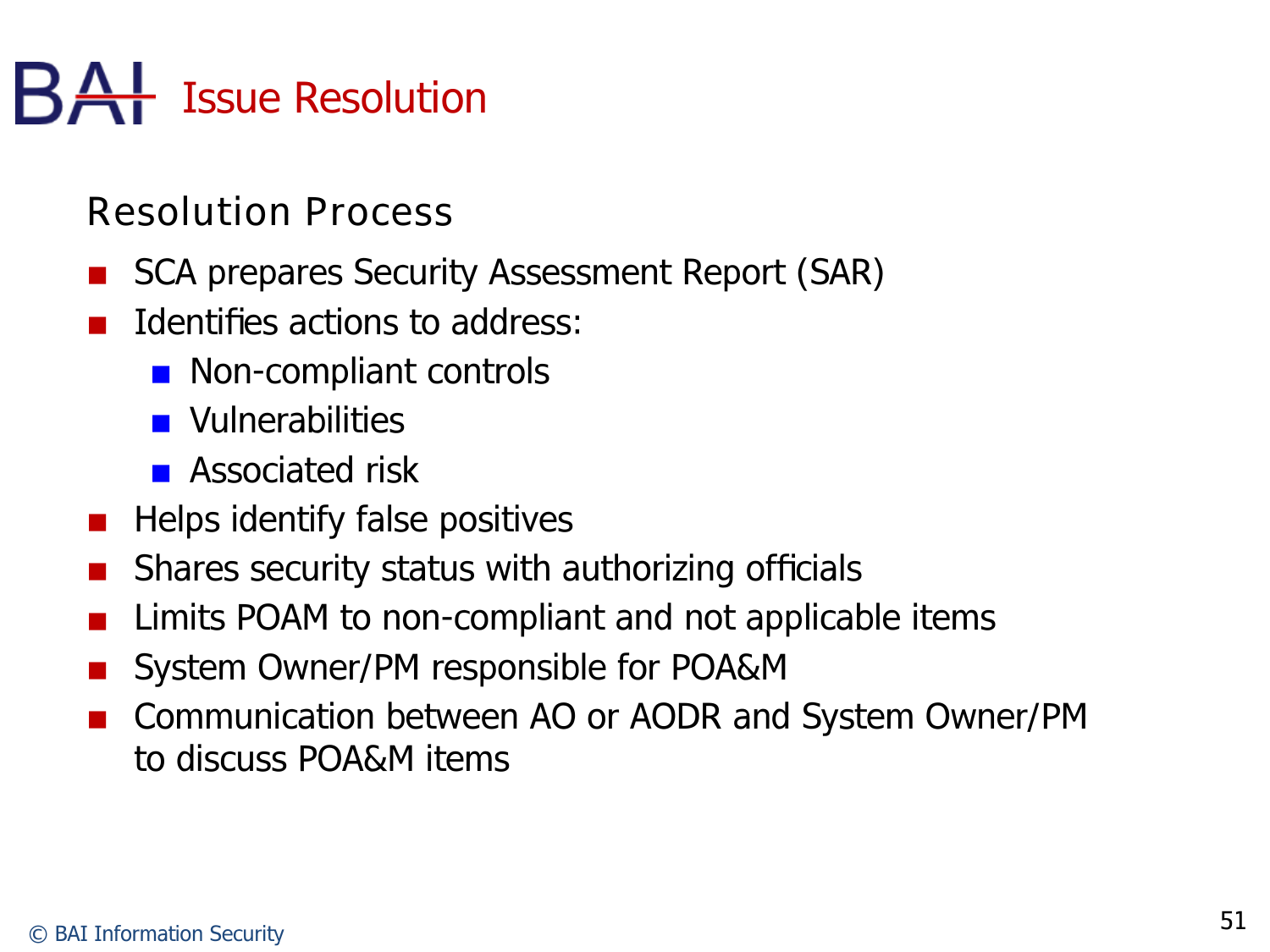

# Issue Resolution
Resolution Process
SCA prepares Security Assessment Report (SAR)
Identifies actions to address:
Non-compliant controls
Vulnerabilities
Associated risk
Helps identify false positives
Shares security status with authorizing officials
Limits POAM to non-compliant and not applicable items
System Owner/PM responsible for POA&M
Communication between AO or AODR and System Owner/PM to discuss POA&M items